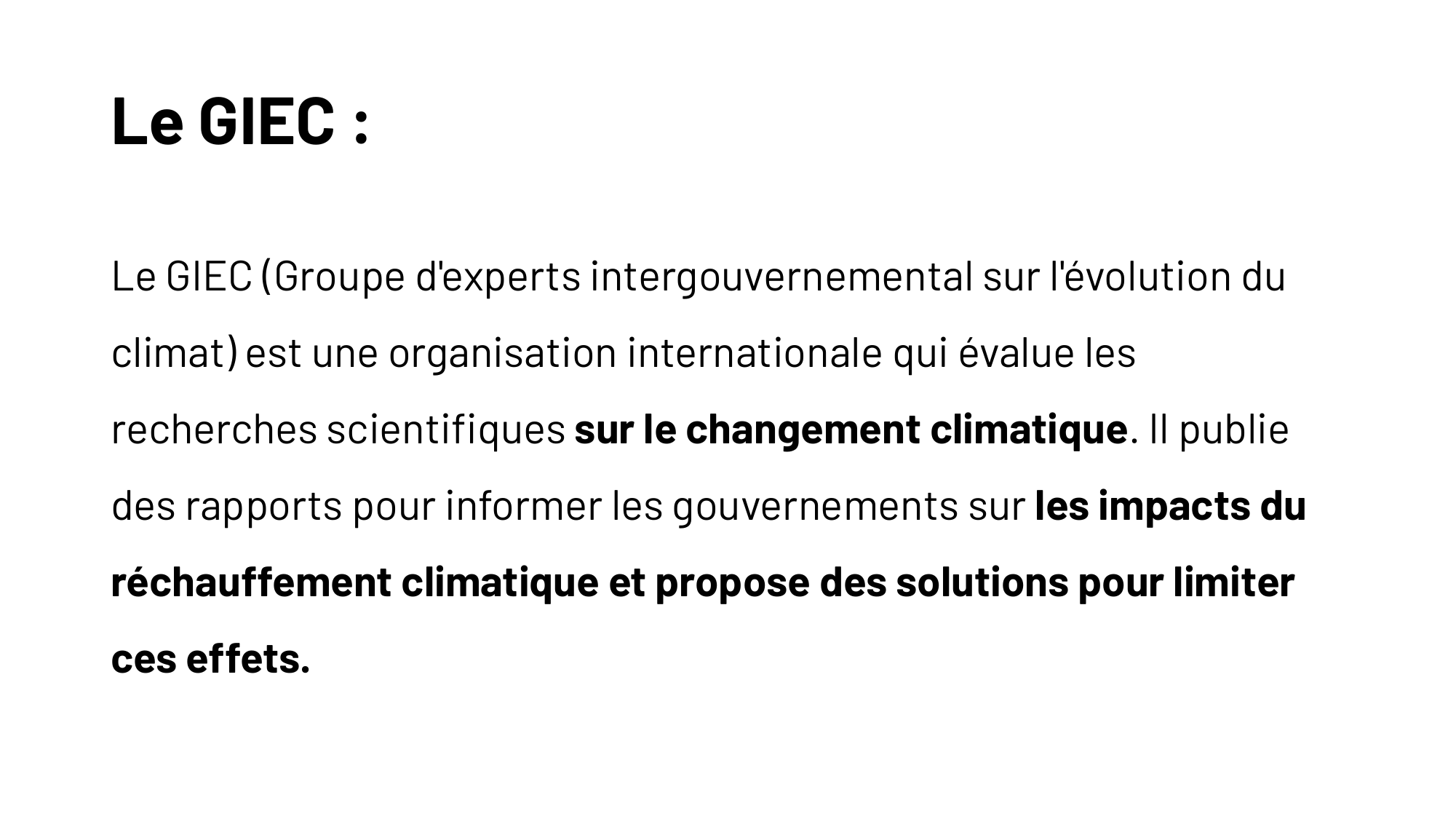

Le GIEC :
Le GIEC (Groupe d'experts intergouvernemental sur l'évolution du climat) est une organisation internationale qui évalue les recherches scientifiques sur le changement climatique. Il publie des rapports pour informer les gouvernements sur les impacts du réchauffement climatique et propose des solutions pour limiter ces effets.